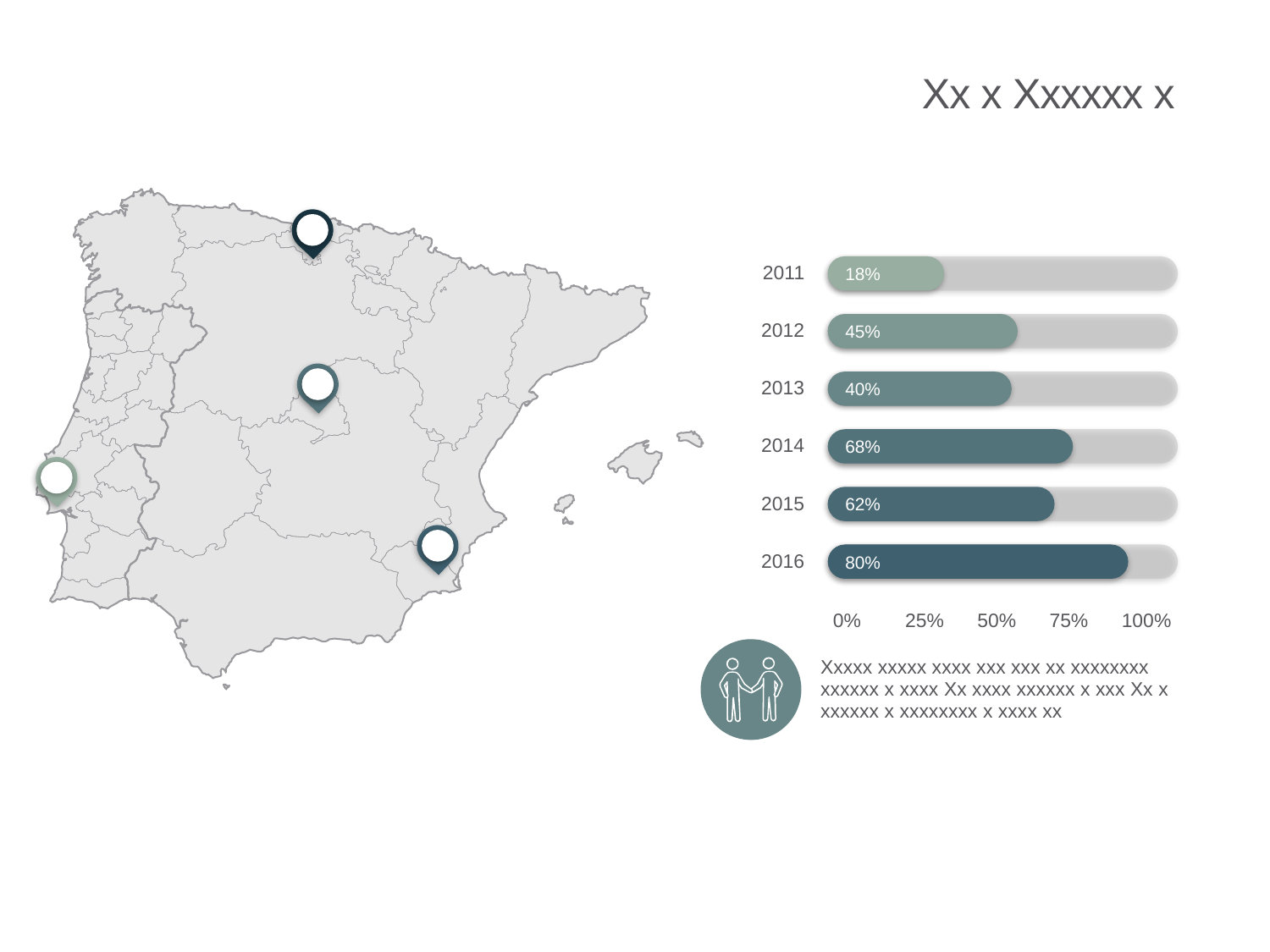

# Xx x Xxxxxx x

2011

2012

2013

2014
2015
2016
0%
25%
50%
75%
100%
18%
45%

40%
68%

62%

80%

Xxxxx xxxxx xxxx xxx xxx xx xxxxxxxx xxxxxx x xxxx Xx xxxx xxxxxx x xxx Xx x xxxxxx x xxxxxxxx x xxxx xx